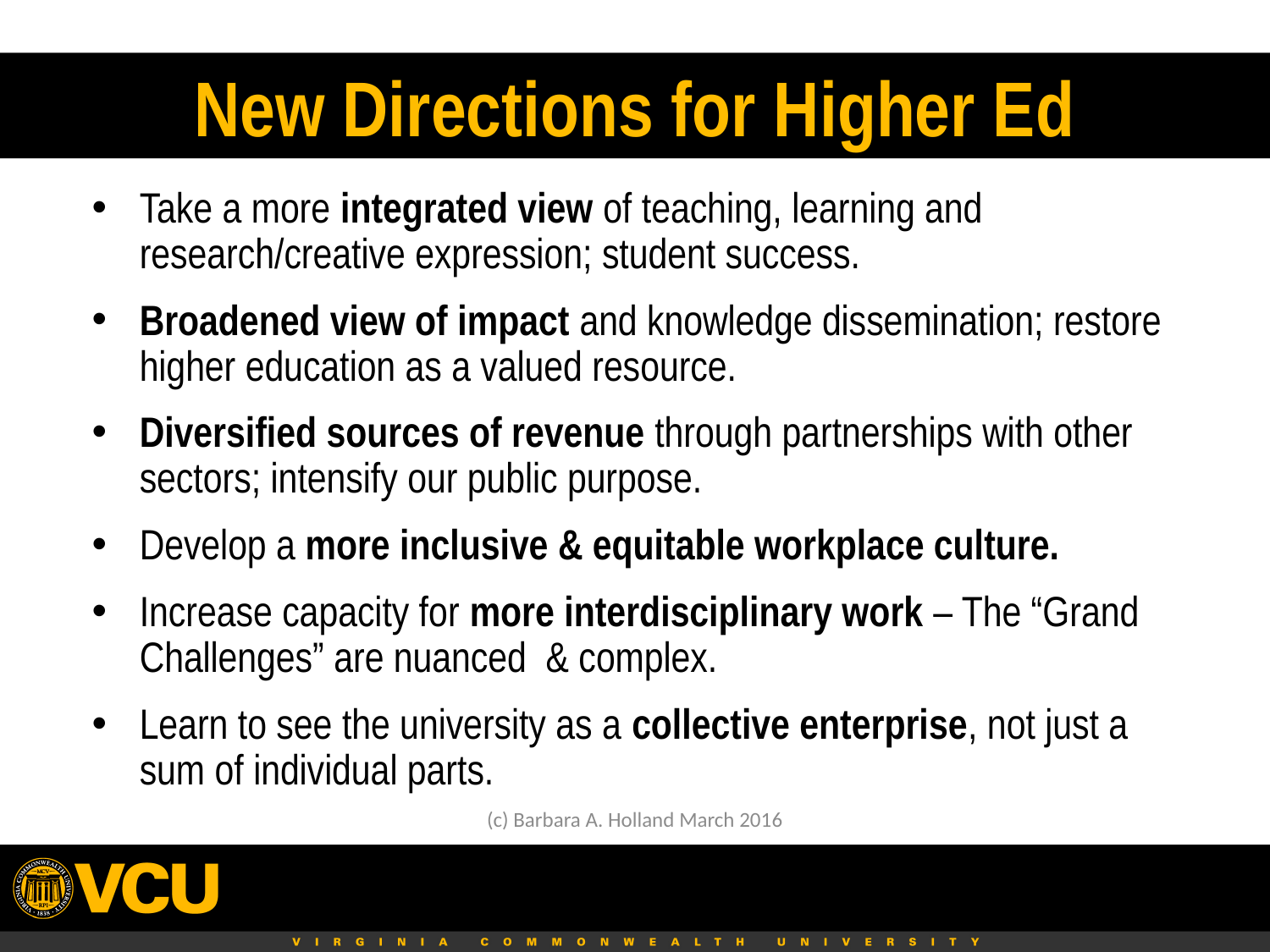

New Directions for Higher Ed
Take a more integrated view of teaching, learning and research/creative expression; student success.
Broadened view of impact and knowledge dissemination; restore higher education as a valued resource.
Diversified sources of revenue through partnerships with other sectors; intensify our public purpose.
Develop a more inclusive & equitable workplace culture.
Increase capacity for more interdisciplinary work – The “Grand Challenges” are nuanced  & complex.
Learn to see the university as a collective enterprise, not just a sum of individual parts.
(c) Barbara A. Holland March 2016